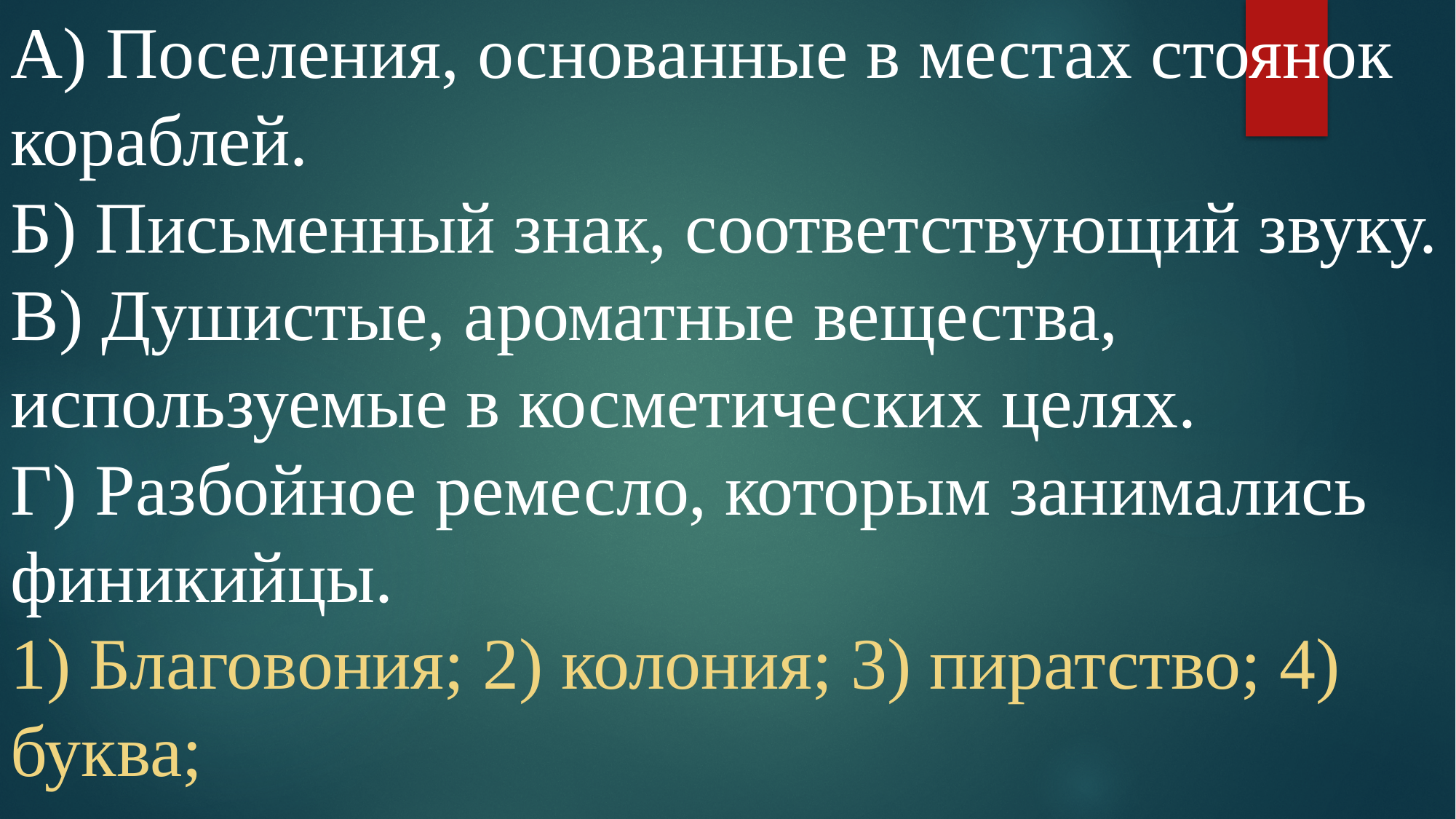

А) Поселения, основанные в местах стоянок кораблей.
Б) Письменный знак, соответствующий звуку.
В) Душистые, ароматные вещества, используемые в косметических целях.
Г) Разбойное ремесло, которым занимались финикийцы.
1) Благовония; 2) колония; 3) пиратство; 4) буква;